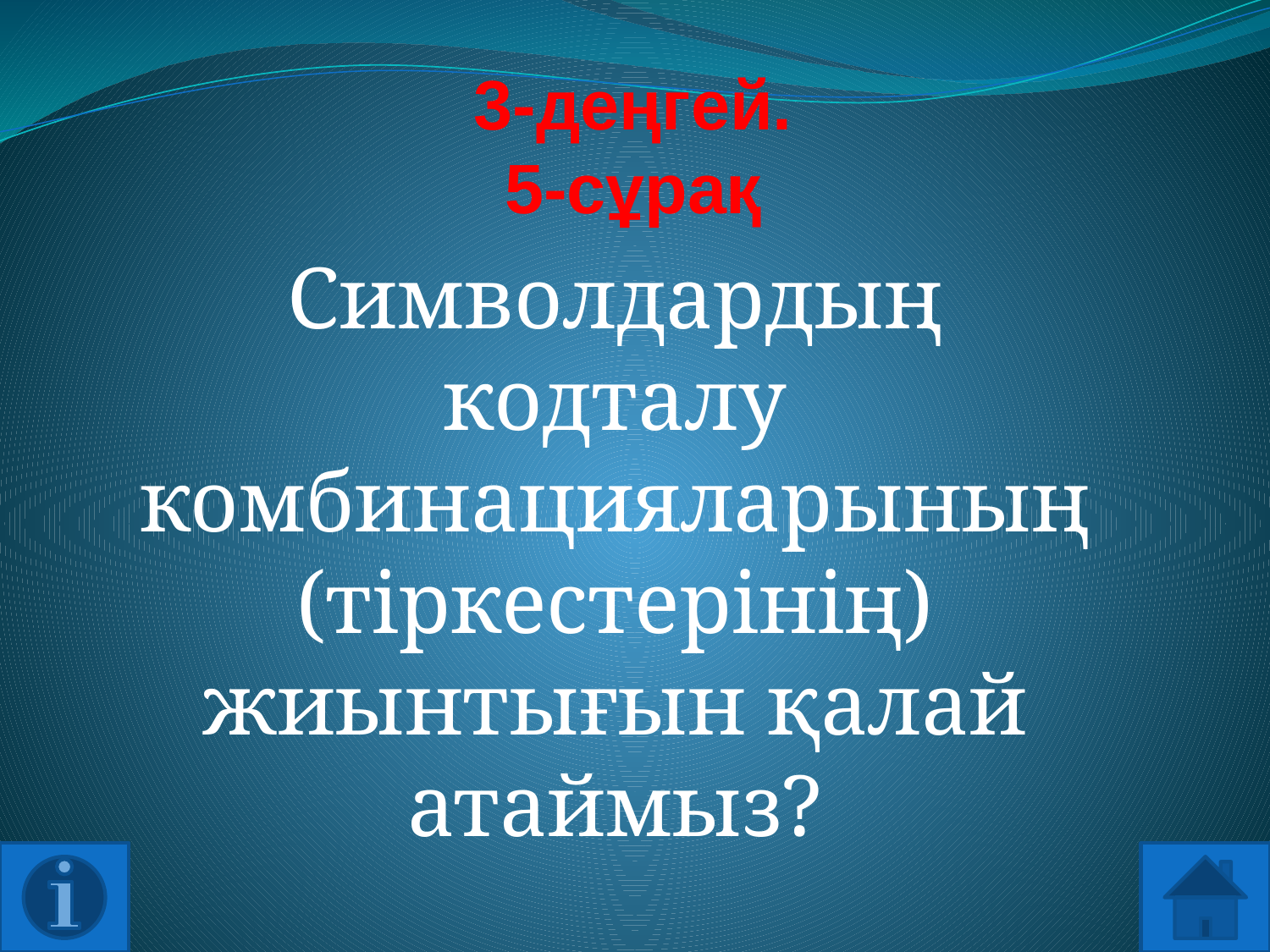

# 3-деңгей. 5-сұрақ
Символдардың кодталу комбинацияларының (тіркестерінің) жиынтығын қалай атаймыз?